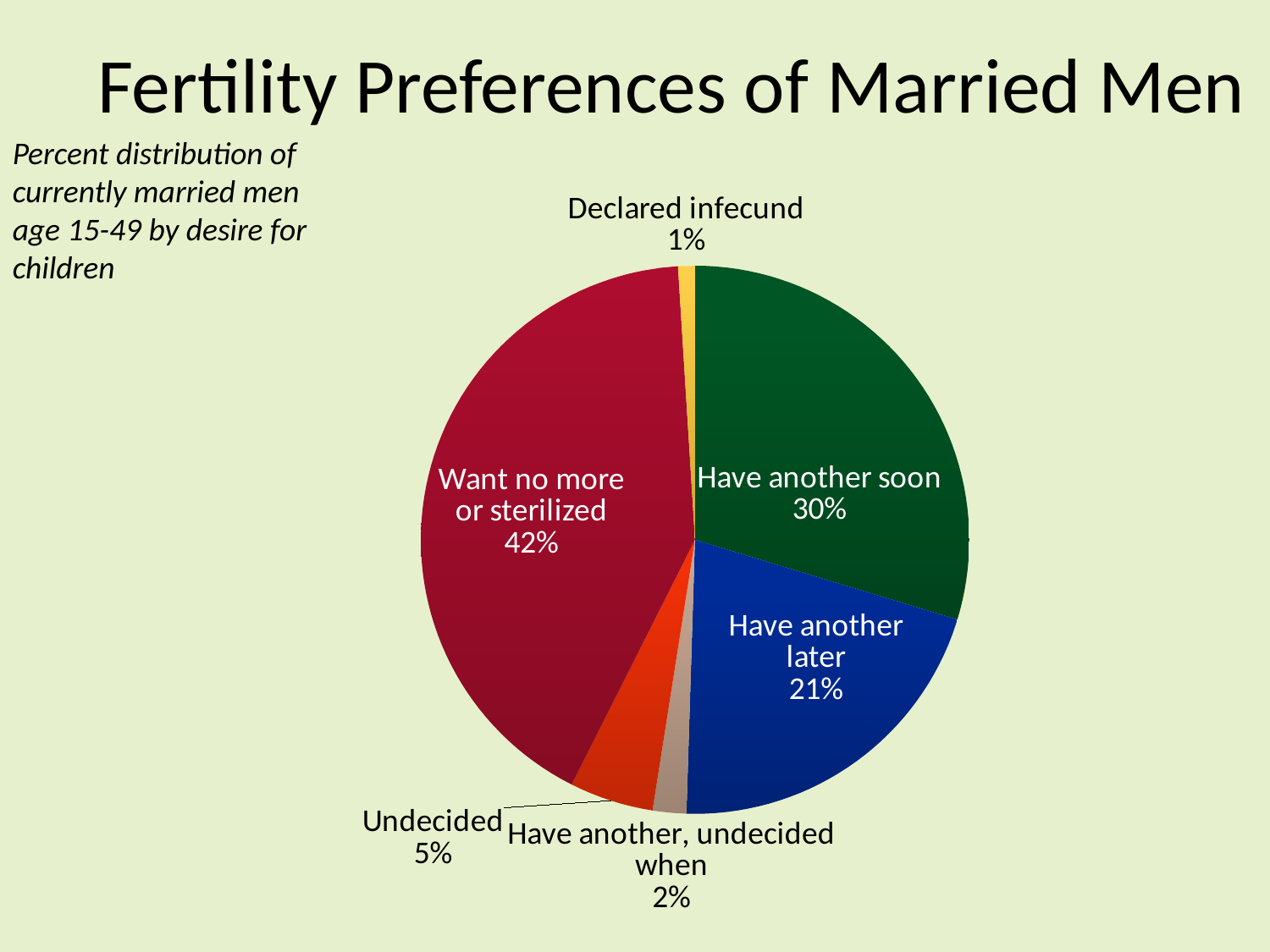

# Fertility Preferences of Married Men
Percent distribution of currently married men
age 15-49 by desire for children

### Chart

| Category | Sales |
|---|---|
| Have another soon | 30.0 |
| Have another later | 21.0 |
| Have another, undecided when | 2.0 |
| Undecided | 5.0 |
| Want no more or sterilized | 42.0 |
| Declared infecund | 1.0 |